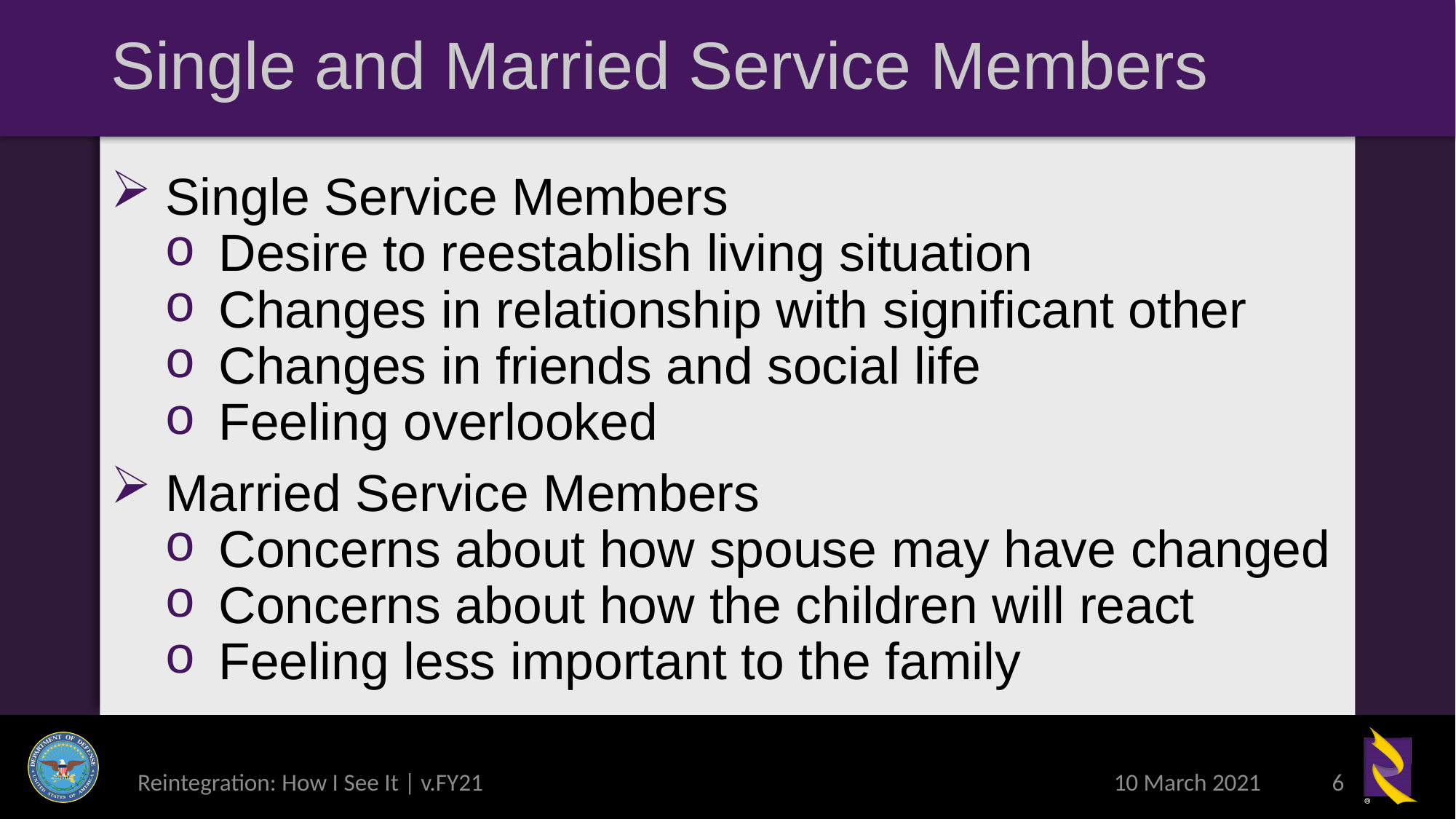

# Single and Married Service Members
Single Service Members
Desire to reestablish living situation
Changes in relationship with significant other
Changes in friends and social life
Feeling overlooked
Married Service Members
Concerns about how spouse may have changed
Concerns about how the children will react
Feeling less important to the family

Reintegration: How I See It | v.FY21
10 March 2021
6